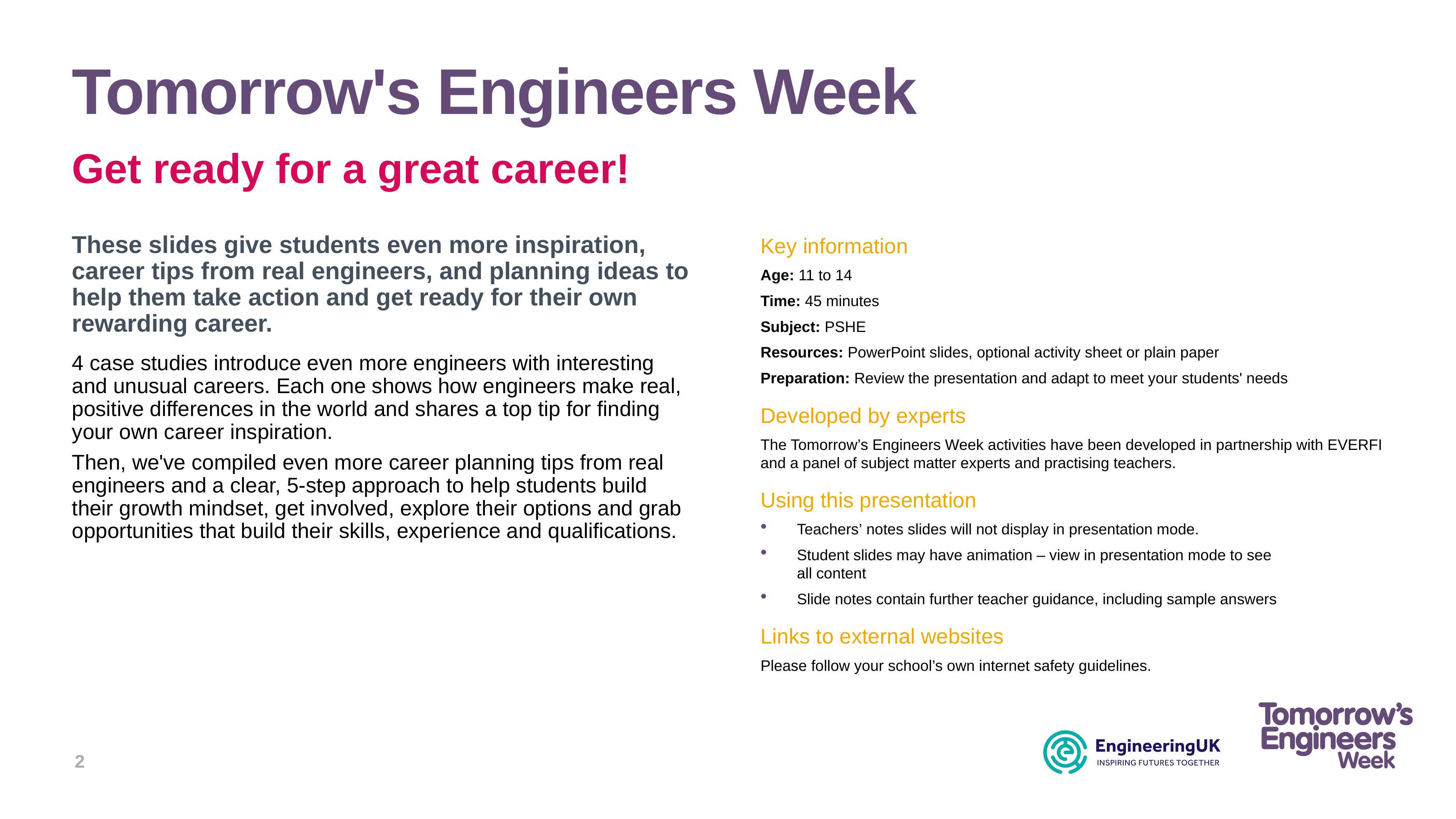

# Tomorrow's Engineers Week
Get ready for a great career!
These slides give students even more inspiration, career tips from real engineers, and planning ideas to help them take action and get ready for their own rewarding career.
4 case studies introduce even more engineers with interesting and unusual careers. Each one shows how engineers make real, positive differences in the world and shares a top tip for finding your own career inspiration.
Then, we've compiled even more career planning tips from real engineers and a clear, 5-step approach to help students build their growth mindset, get involved, explore their options and grab opportunities that build their skills, experience and qualifications.
Key information​
Age: 11 to 14​
Time: 45 minutes​
Subject: PSHE​
Resources:​ PowerPoint slides, optional activity sheet or plain paper
Preparation:​ Review the presentation and adapt to meet your students' needs​​
Developed by experts​
The Tomorrow’s Engineers Week activities have been developed in partnership with EVERFI and a panel of subject matter experts and practising teachers.​​
Using this presentation​
Teachers’ notes slides will not display in presentation mode.
Student slides may have animation – view in presentation mode to see
all content
Slide notes contain further teacher guidance, including sample answers
Links to external websites​
Please follow your school’s own internet safety guidelines.
2